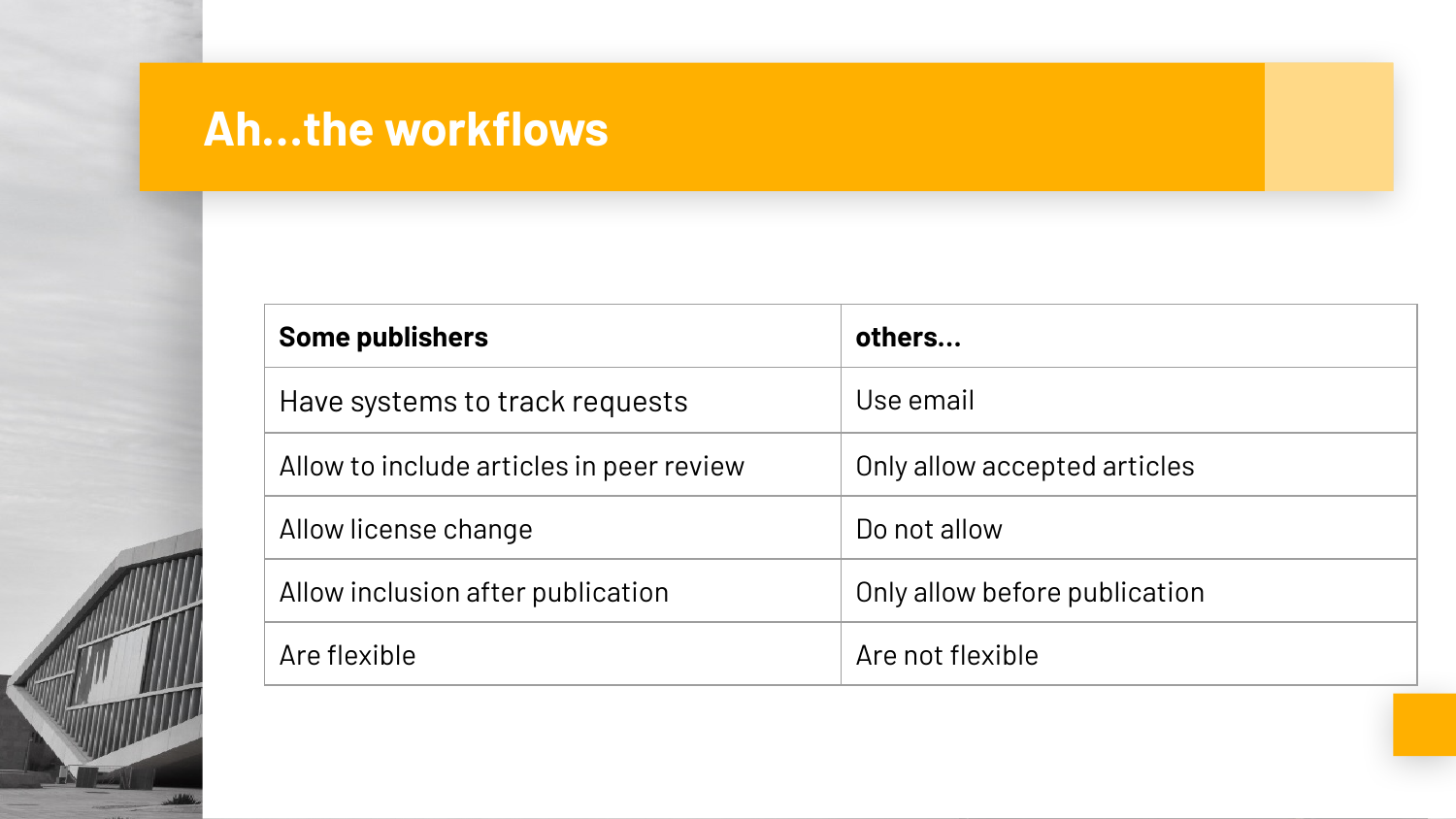

# Ah…the workflows
| Some publishers | others… |
| --- | --- |
| Have systems to track requests | Use email |
| Allow to include articles in peer review | Only allow accepted articles |
| Allow license change | Do not allow |
| Allow inclusion after publication | Only allow before publication |
| Are flexible | Are not flexible |